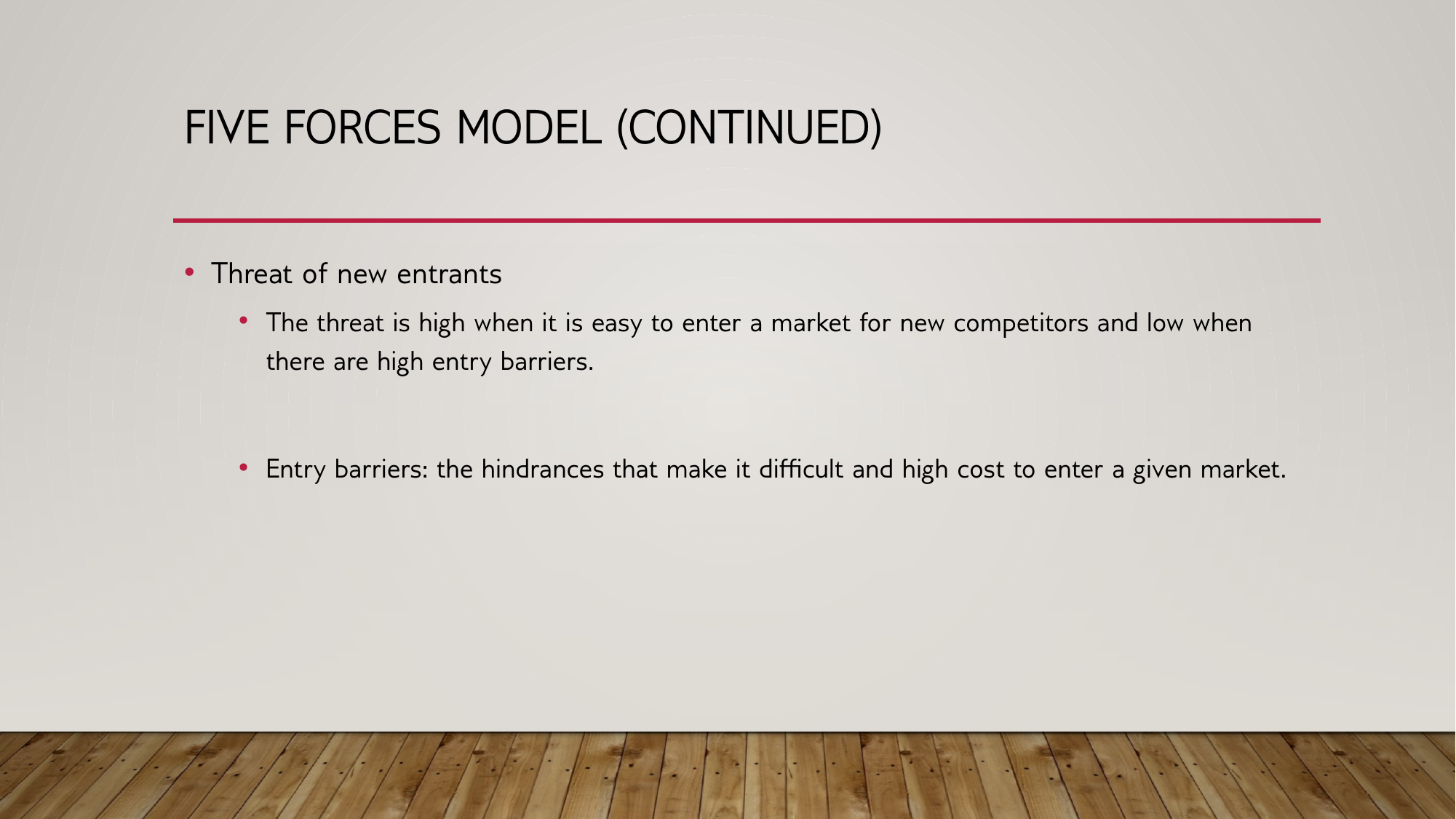

# Five forces model (Continued)
Threat of new entrants
The threat is high when it is easy to enter a market for new competitors and low when there are high entry barriers.

Entry barriers: the hindrances that make it difficult and high cost to enter a given market.